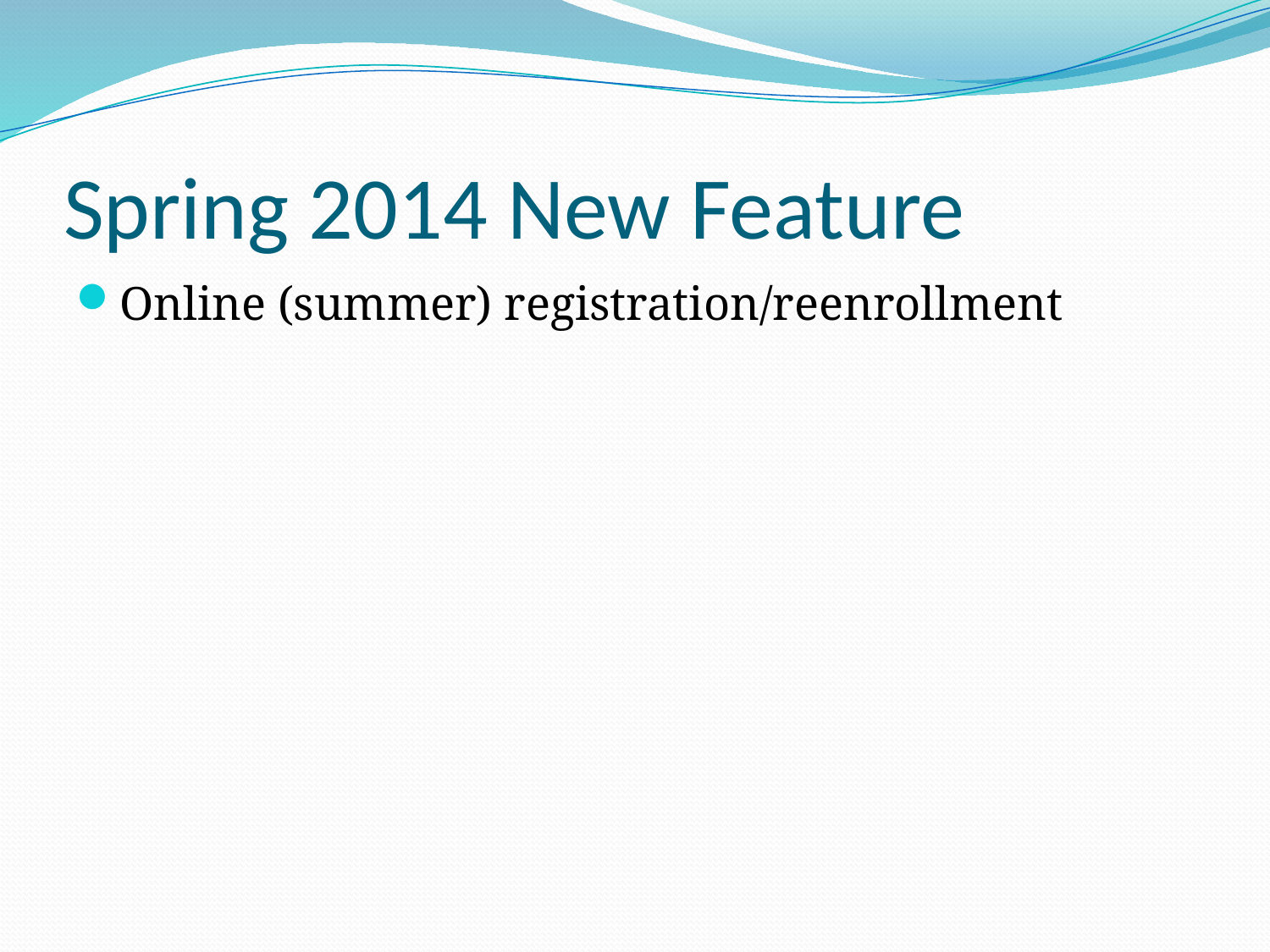

# Spring 2014 New Feature
Online (summer) registration/reenrollment